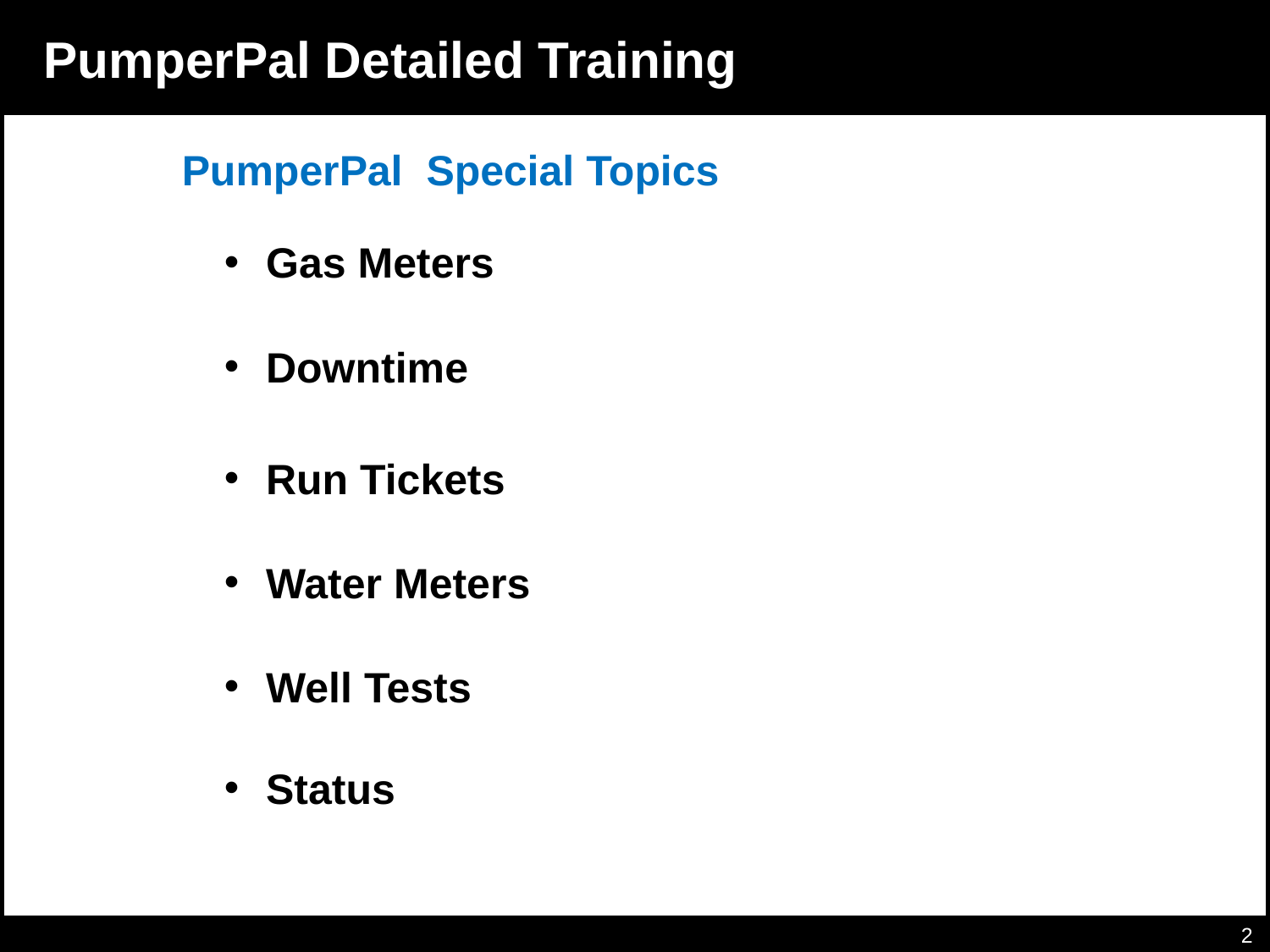

PumperPal Detailed Training
# Intro
PumperPal  Special Topics
 Gas Meters
 Downtime
 Run Tickets
 Water Meters
 Well Tests

 Status